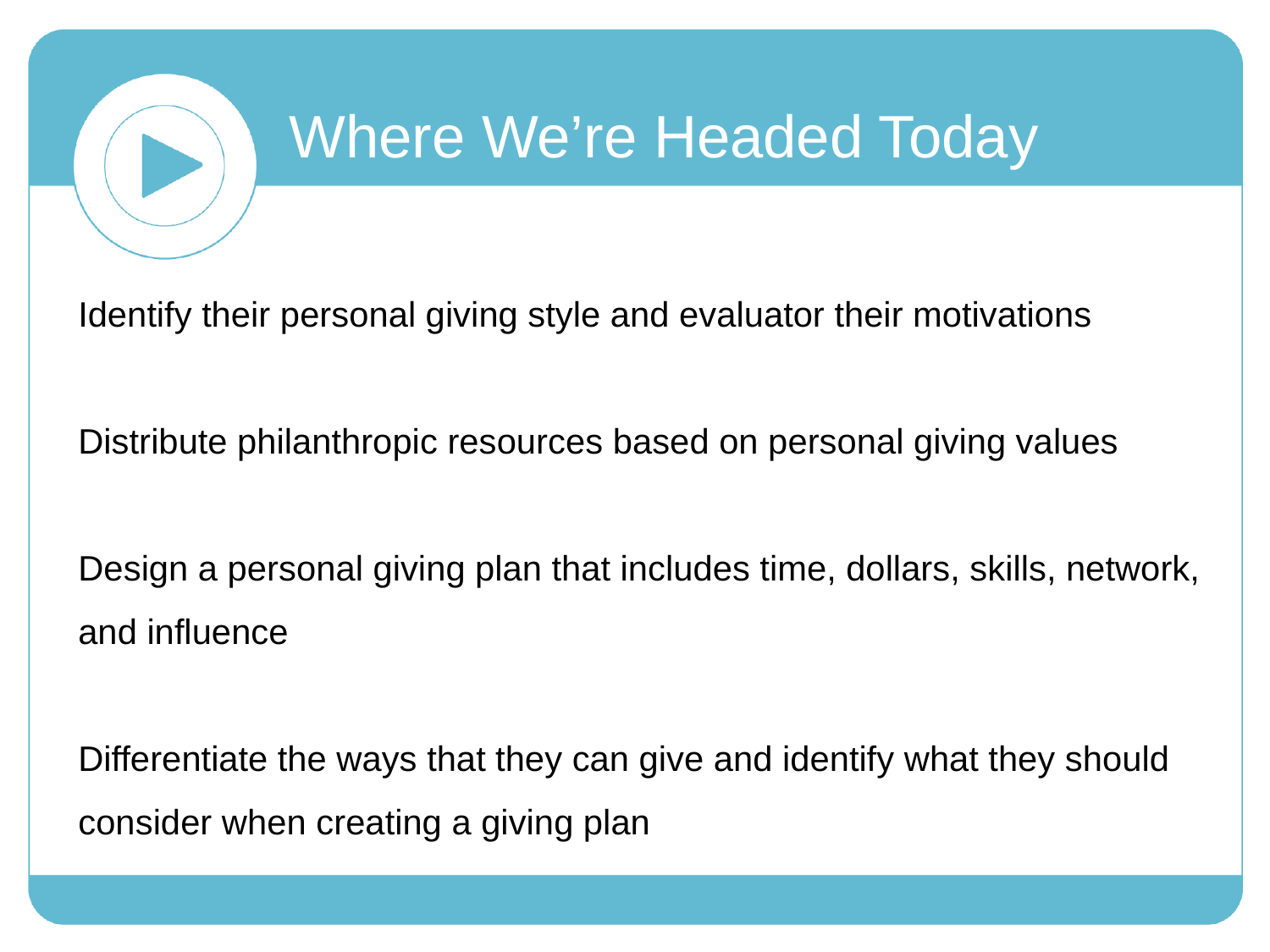

Where We’re Headed Today
Identify their personal giving style and evaluator their motivations
Distribute philanthropic resources based on personal giving values
Design a personal giving plan that includes time, dollars, skills, network, and influence
Differentiate the ways that they can give and identify what they should consider when creating a giving plan